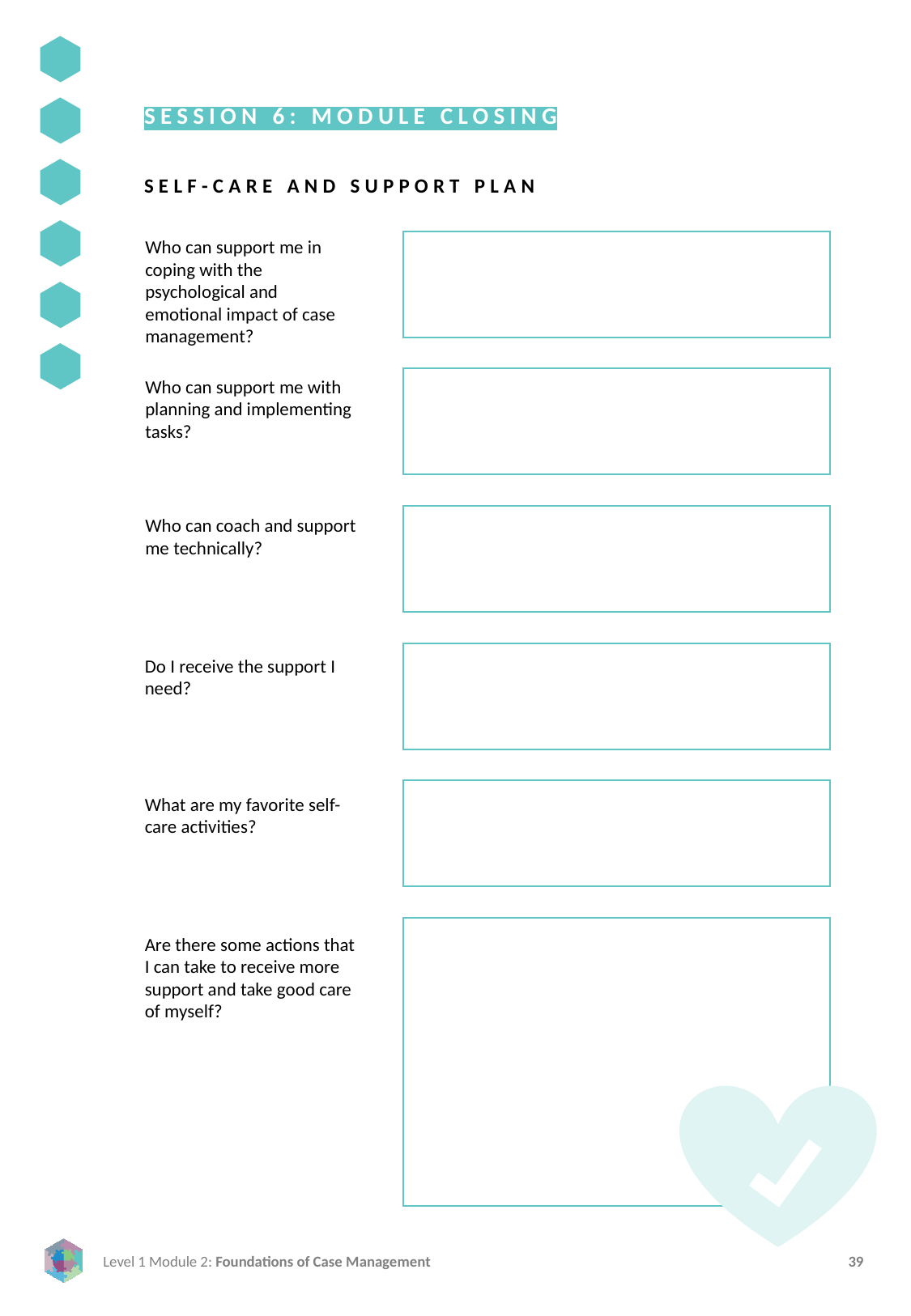

SESSION 6: MODULE CLOSING

SELF-CARE AND SUPPORT PLAN
Who can support me in coping with the psychological and emotional impact of case management?

Who can support me with planning and implementing tasks?

Who can coach and support me technically?

Do I receive the support I need?

What are my favorite self-care activities?

Are there some actions that I can take to receive more support and take good care of myself?